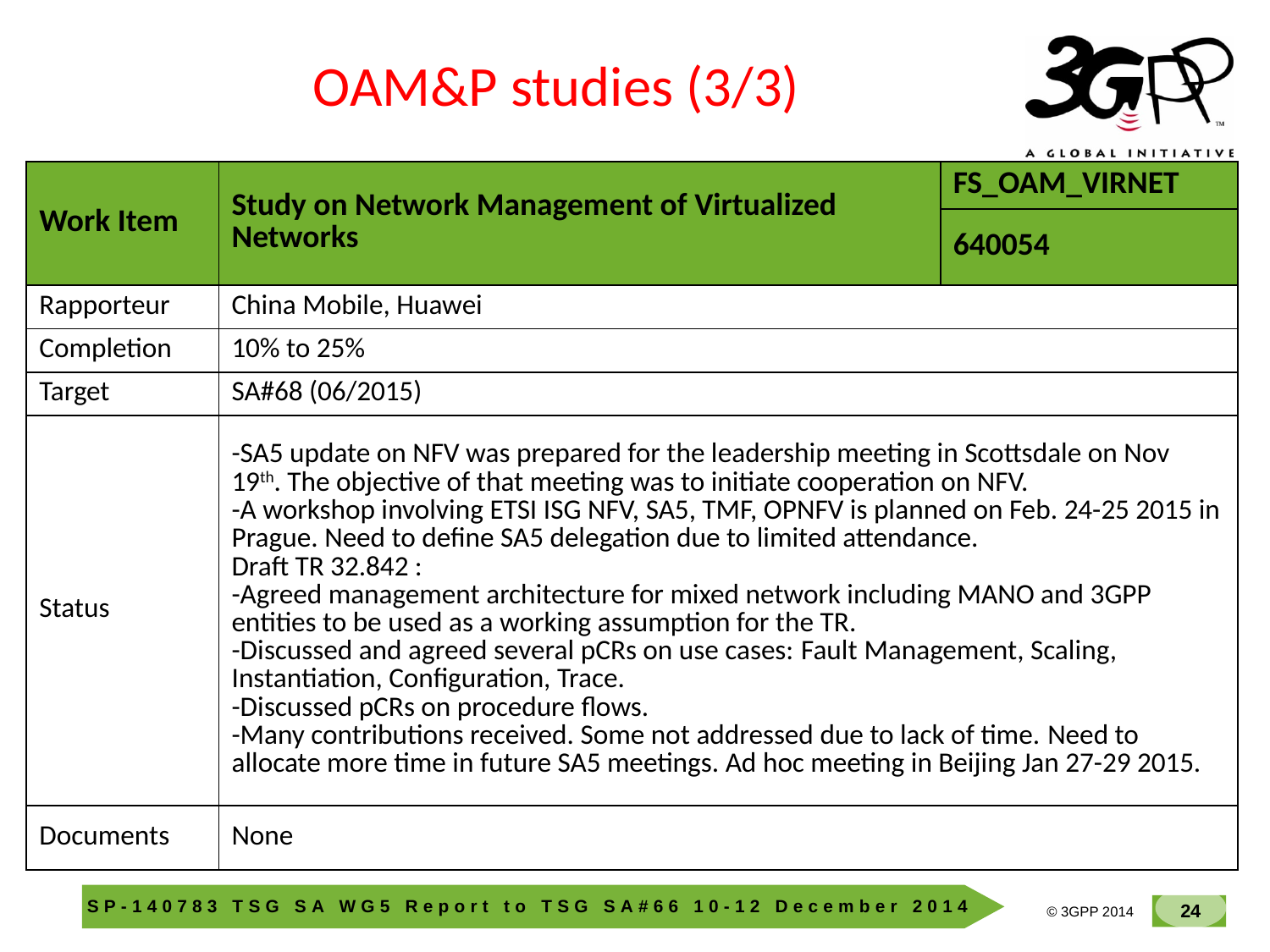

OAM&P studies (3/3)
| Work Item | Study on Network Management of Virtualized Networks | FS\_OAM\_VIRNET |
| --- | --- | --- |
|  |  | 640054 |
| Rapporteur | China Mobile, Huawei |  |
| Completion | 10% to 25% |  |
| Target | SA#68 (06/2015) |  |
| Status | -SA5 update on NFV was prepared for the leadership meeting in Scottsdale on Nov 19th. The objective of that meeting was to initiate cooperation on NFV. -A workshop involving ETSI ISG NFV, SA5, TMF, OPNFV is planned on Feb. 24-25 2015 in Prague. Need to define SA5 delegation due to limited attendance. Draft TR 32.842 : -Agreed management architecture for mixed network including MANO and 3GPP entities to be used as a working assumption for the TR. -Discussed and agreed several pCRs on use cases: Fault Management, Scaling, Instantiation, Configuration, Trace. -Discussed pCRs on procedure flows. -Many contributions received. Some not addressed due to lack of time. Need to allocate more time in future SA5 meetings. Ad hoc meeting in Beijing Jan 27-29 2015. |  |
| Documents | None |  |